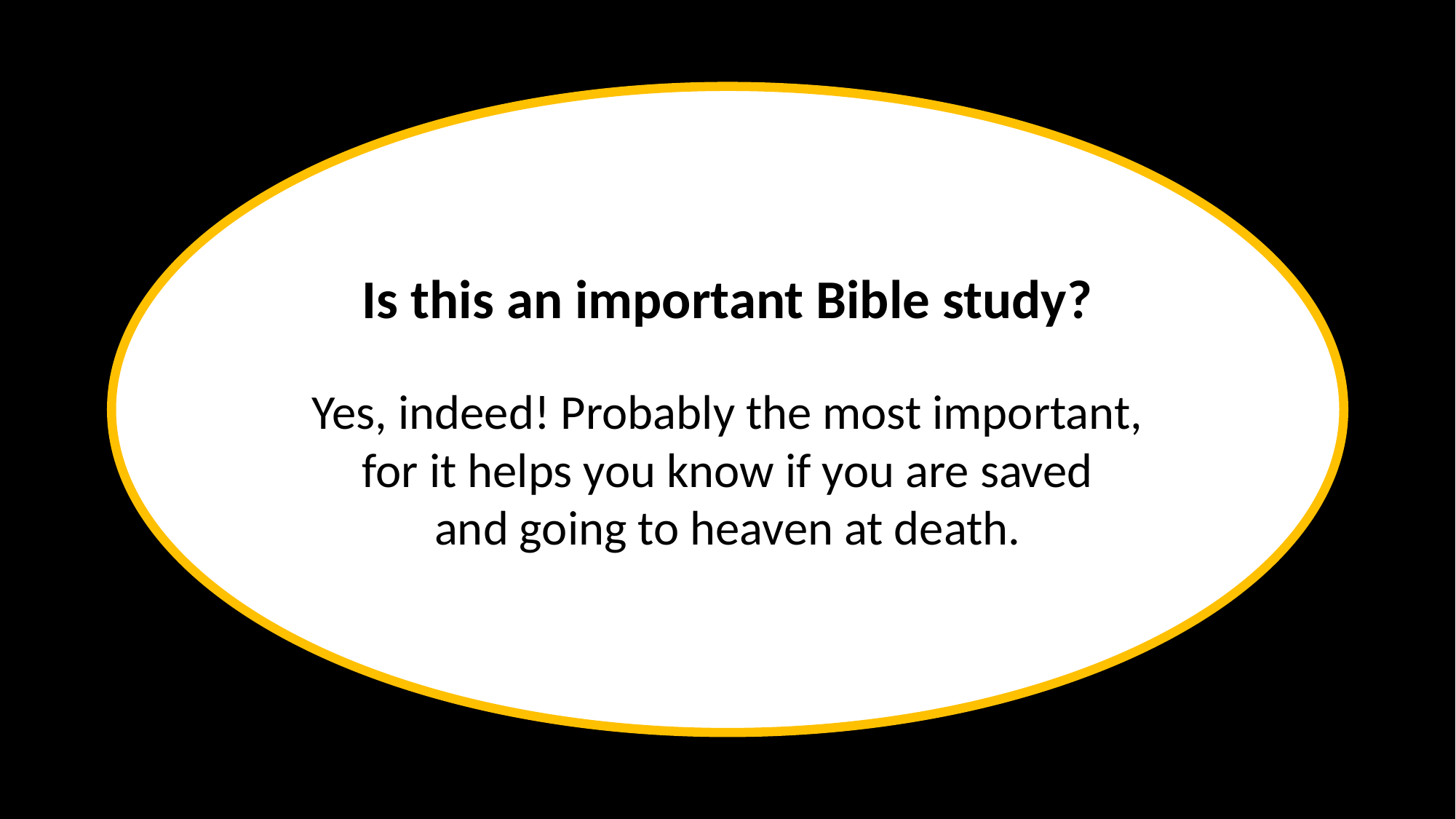

Is this an important Bible study?

Yes, indeed! Probably the most important, for it helps you know if you are saved
and going to heaven at death.